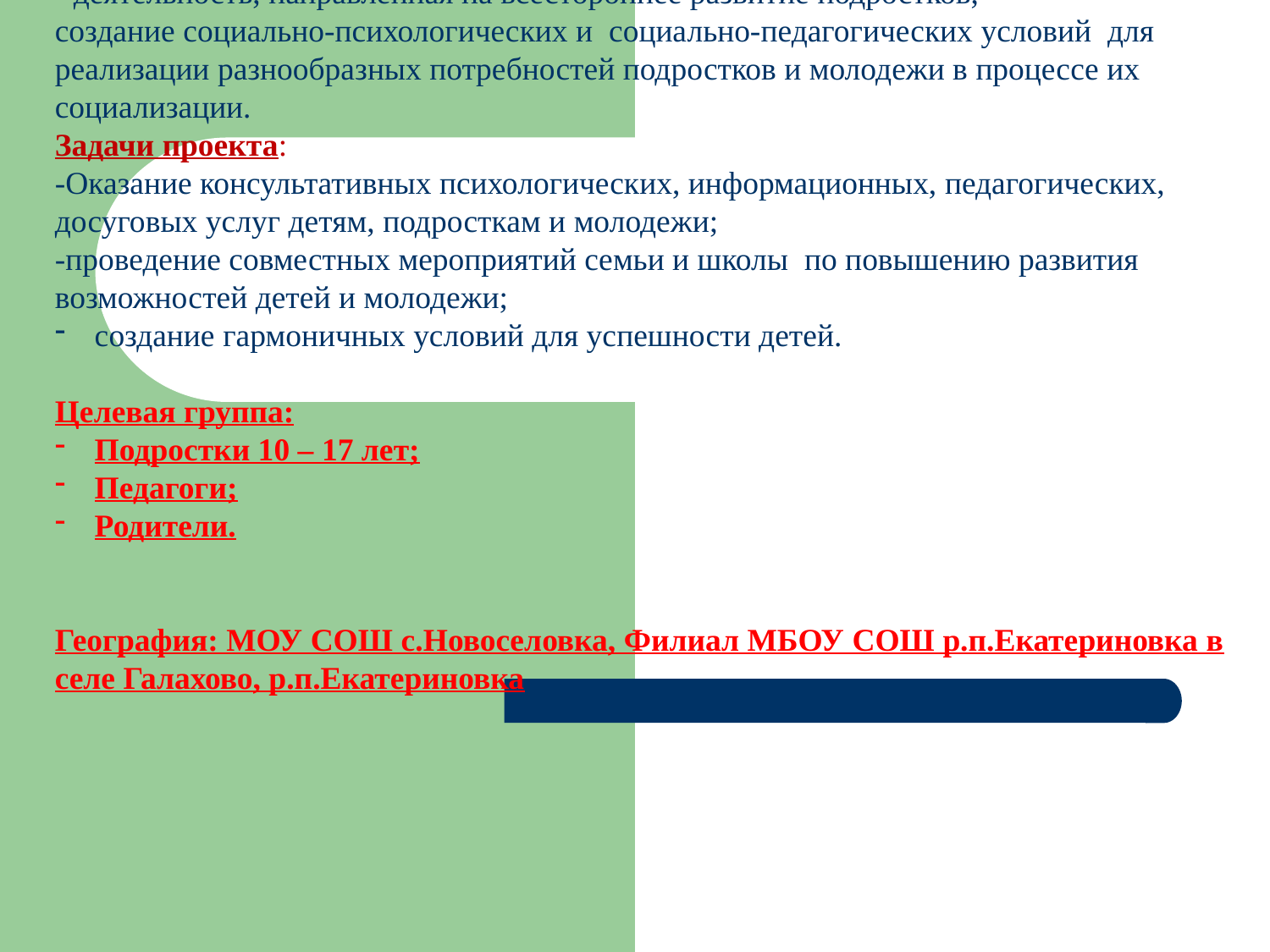

Цель проекта:
- деятельность, направленная на всестороннее развитие подростков,
создание социально-психологических и  социально-педагогических условий  для реализации разнообразных потребностей подростков и молодежи в процессе их социализации.
Задачи проекта:
-Оказание консультативных психологических, информационных, педагогических, досуговых услуг детям, подросткам и молодежи;
-проведение совместных мероприятий семьи и школы  по повышению развития возможностей детей и молодежи;
создание гармоничных условий для успешности детей.

Целевая группа:
Подростки 10 – 17 лет;
Педагоги;
Родители.

География: МОУ СОШ с.Новоселовка, Филиал МБОУ СОШ р.п.Екатериновка в селе Галахово, р.п.Екатериновка
#